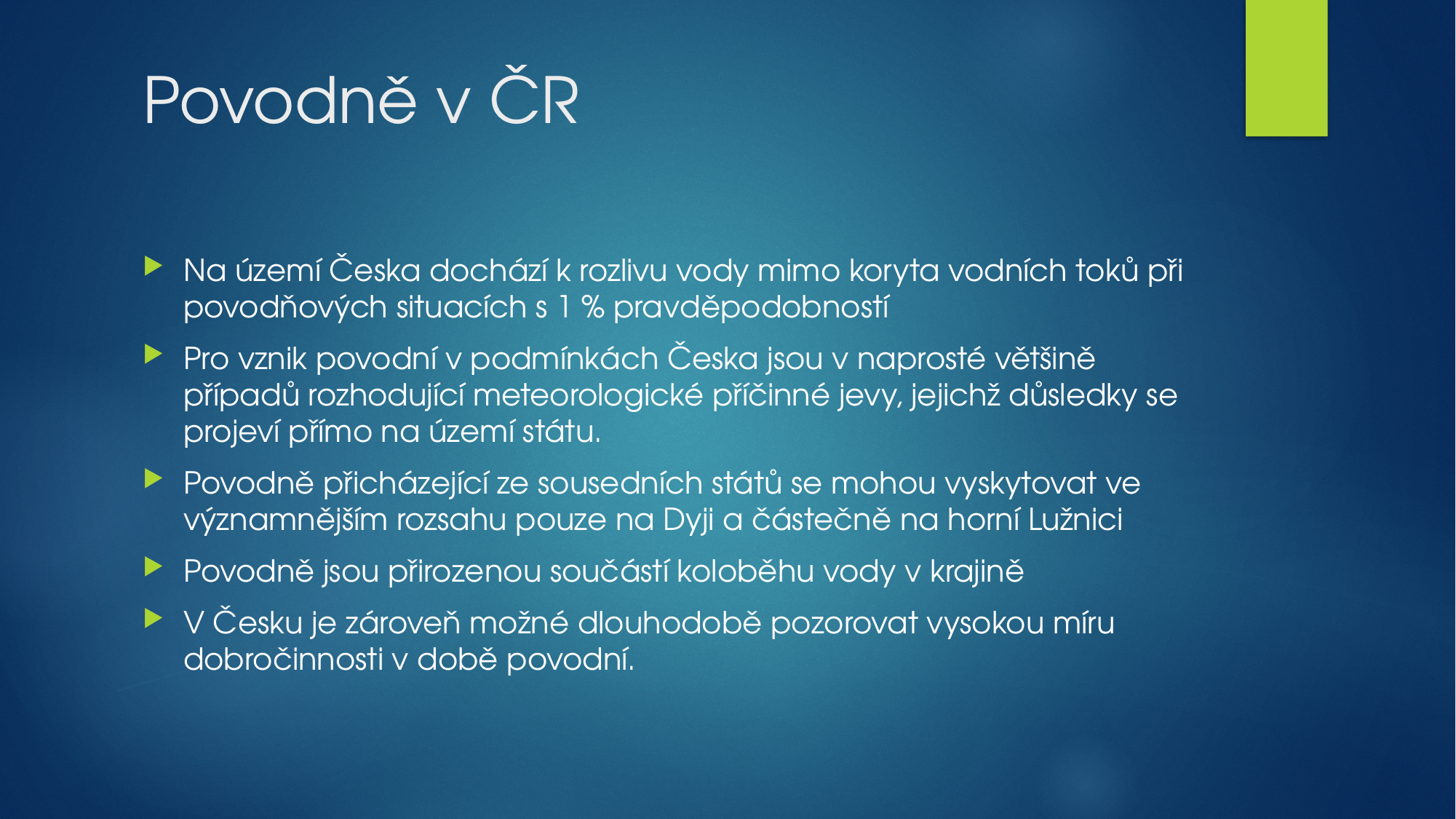

# Povodně v ČR
Na území Česka dochází k rozlivu vody mimo koryta vodních toků při povodňových situacích s 1 % pravděpodobností
Pro vznik povodní v podmínkách Česka jsou v naprosté většině případů rozhodující meteorologické příčinné jevy, jejichž důsledky se projeví přímo na území státu.
Povodně přicházející ze sousedních států se mohou vyskytovat ve významnějším rozsahu pouze na Dyji a částečně na horní Lužnici
Povodně jsou přirozenou součástí koloběhu vody v krajině
V Česku je zároveň možné dlouhodobě pozorovat vysokou míru dobročinnosti v době povodní.